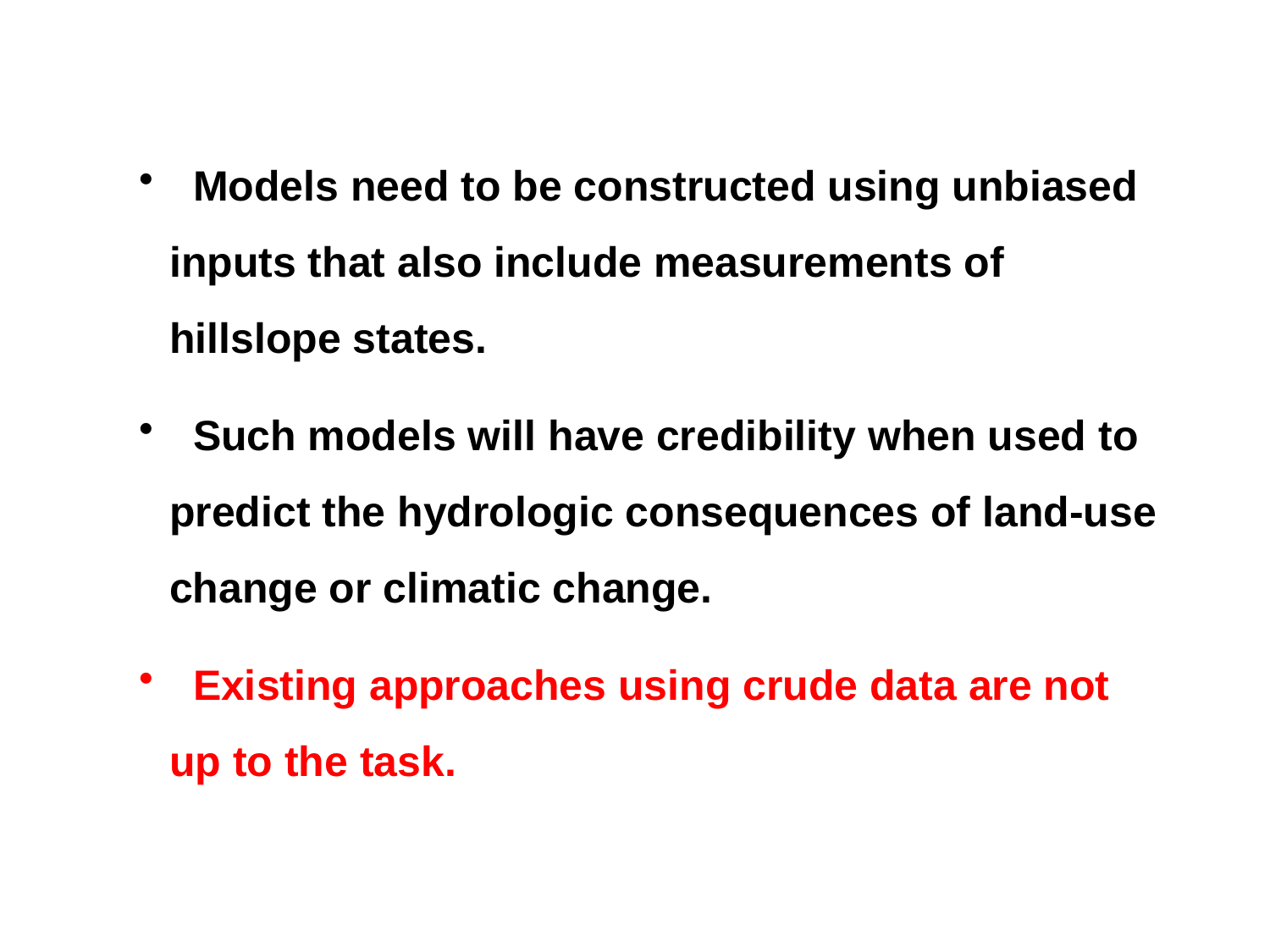

Models need to be constructed using unbiased inputs that also include measurements of hillslope states.
  Such models will have credibility when used to predict the hydrologic consequences of land-use change or climatic change.
  Existing approaches using crude data are not up to the task.